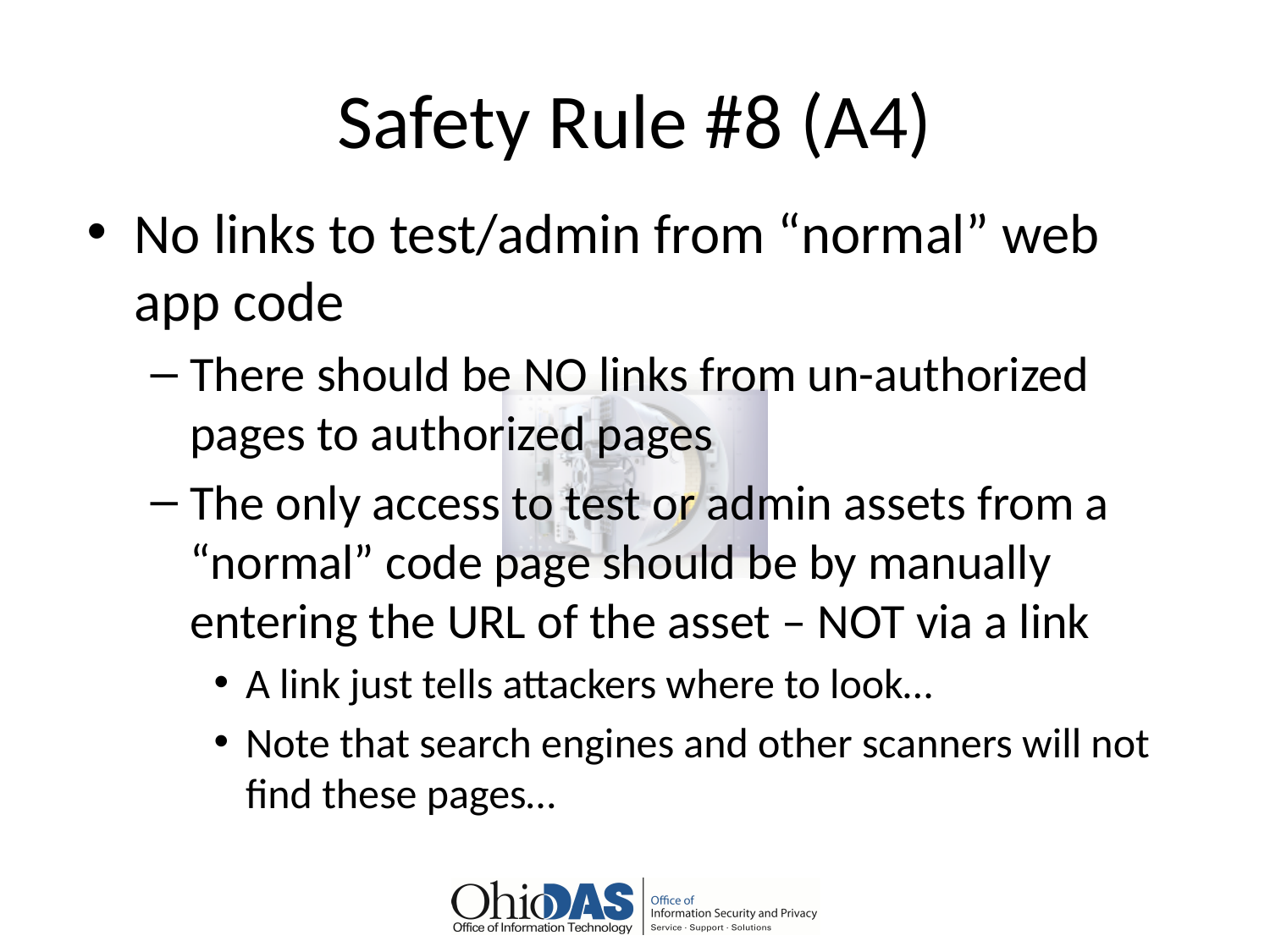

# Safety Rule #8 (A4)
No links to test/admin from “normal” web app code
There should be NO links from un-authorized pages to authorized pages
The only access to test or admin assets from a “normal” code page should be by manually entering the URL of the asset – NOT via a link
A link just tells attackers where to look…
Note that search engines and other scanners will not find these pages…